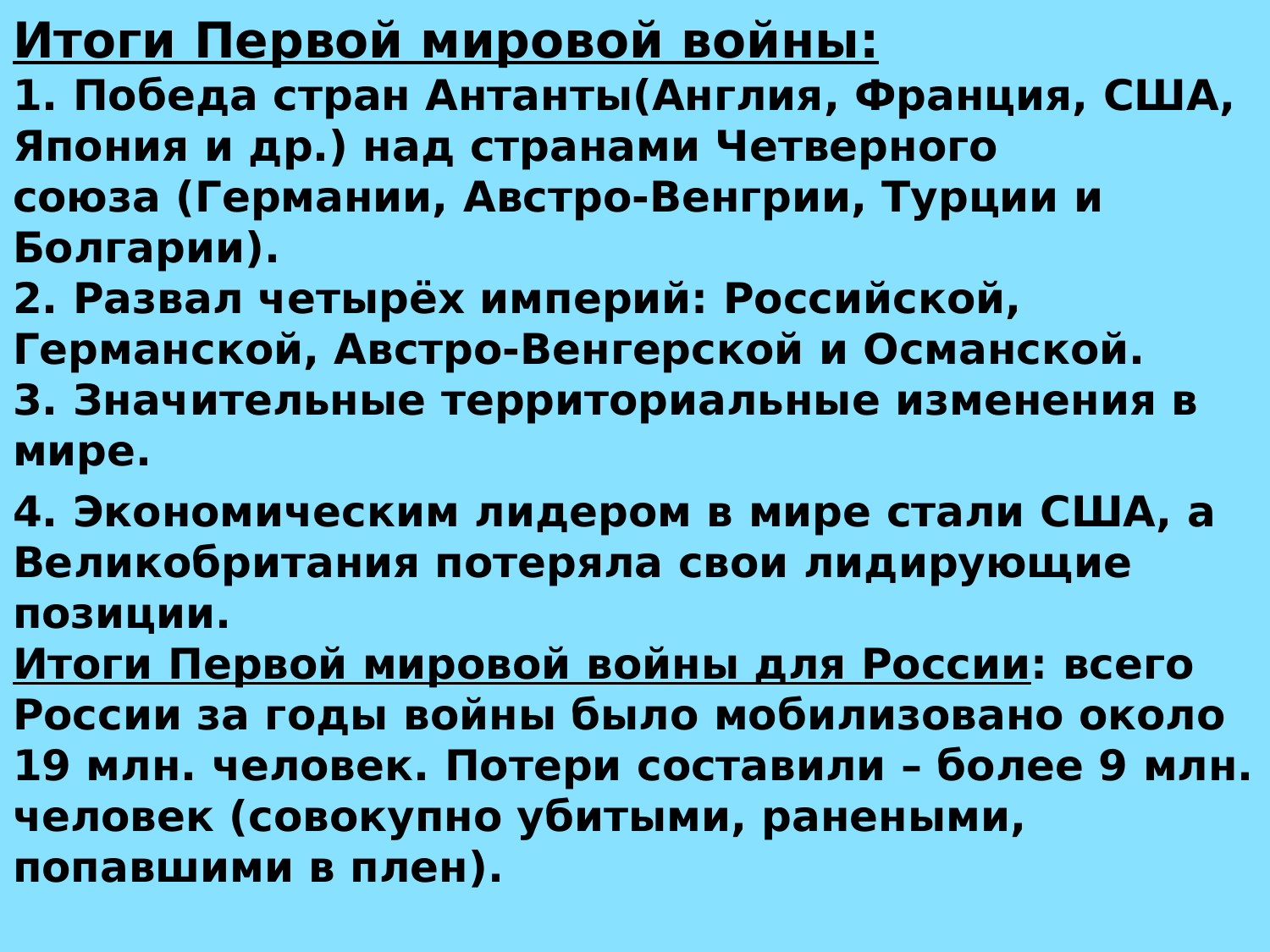

Итоги Первой мировой войны:
1. Победа стран Антанты(Англия, Франция, США, Япония и др.) над странами Четверного союза (Германии, Австро-Венгрии, Турции и Болгарии).
2. Развал четырёх империй: Российской, Германской, Австро-Венгерской и Османской.
3. Значительные территориальные изменения в мире.
4. Экономическим лидером в мире стали США, а Великобритания потеряла свои лидирующие позиции.
Итоги Первой мировой войны для России: всего России за годы войны было мобилизовано около 19 млн. человек. Потери составили – более 9 млн. человек (совокупно убитыми, ранеными, попавшими в плен).